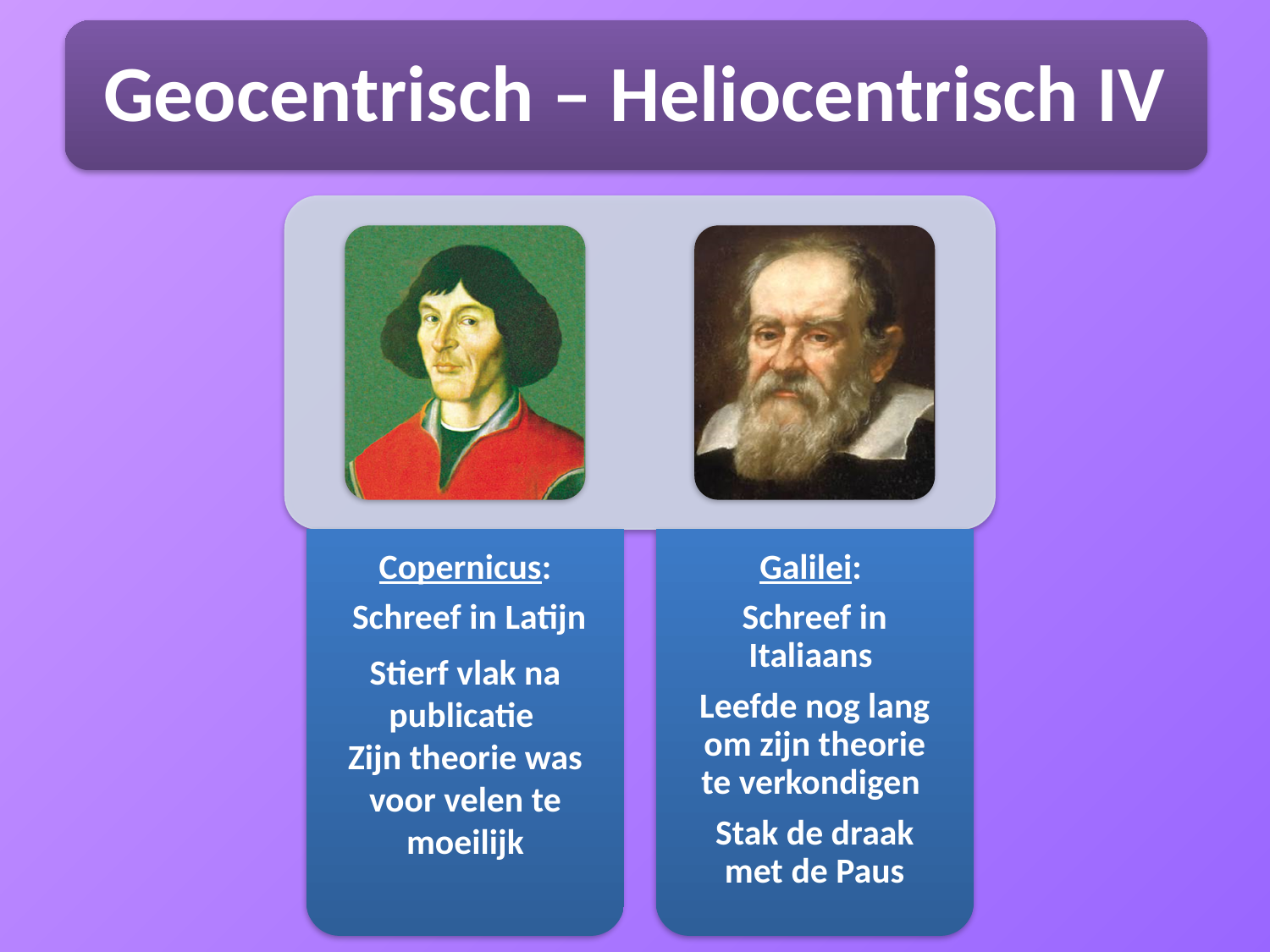

Geocentrisch – Heliocentrisch IV
Copernicus:
 Schreef in Latijn
Stierf vlak na publicatie
Zijn theorie was voor velen te moeilijk

Galilei:
Schreef in Italiaans
Leefde nog lang om zijn theorie te verkondigen
Stak de draak met de Paus